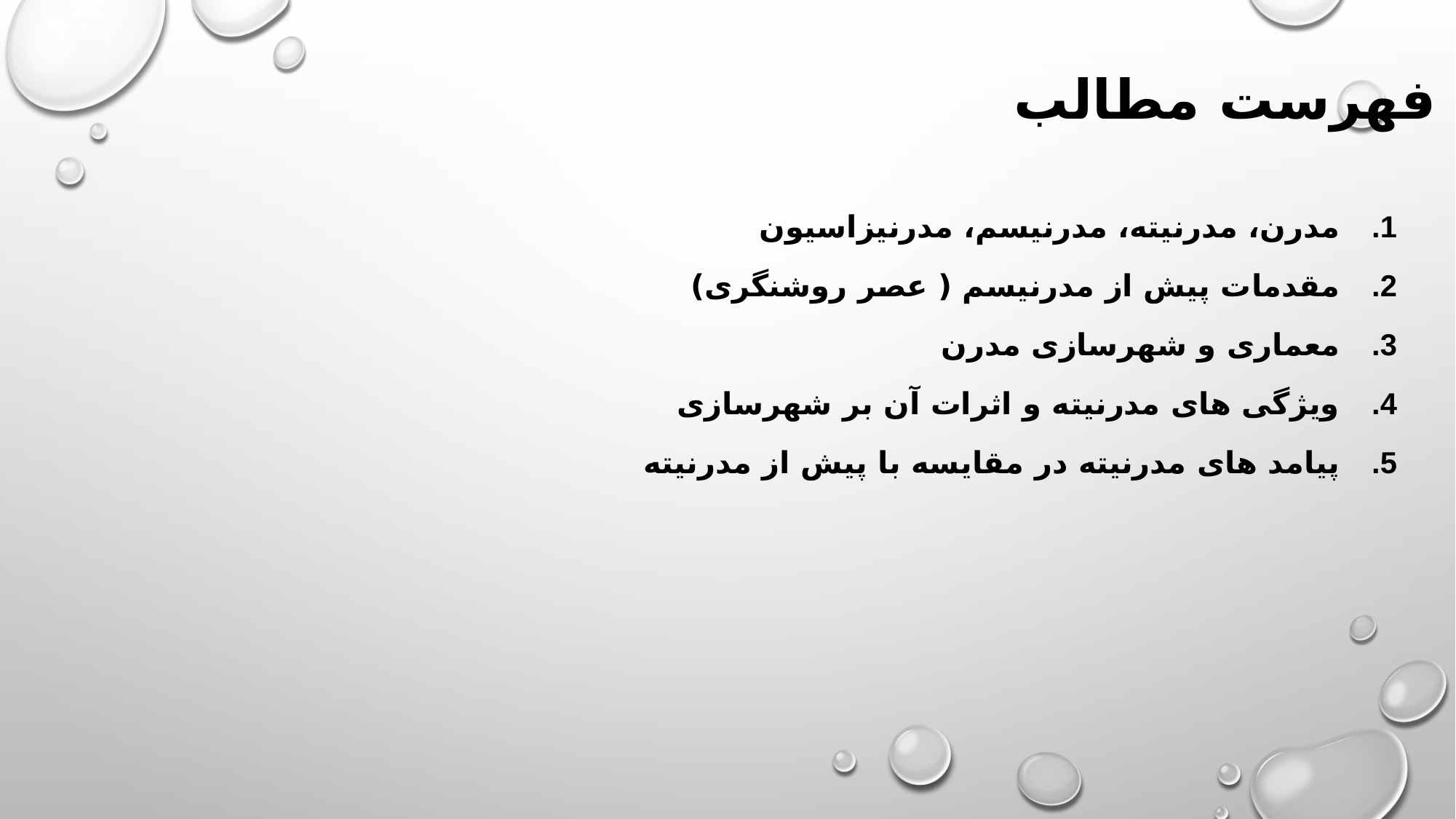

فهرست مطالب
مدرن، مدرنیته، مدرنیسم، مدرنیزاسیون
مقدمات پیش از مدرنیسم ( عصر روشنگری)
معماری و شهرسازی مدرن
ویژگی های مدرنیته و اثرات آن بر شهرسازی
پیامد های مدرنیته در مقایسه با پیش از مدرنیته